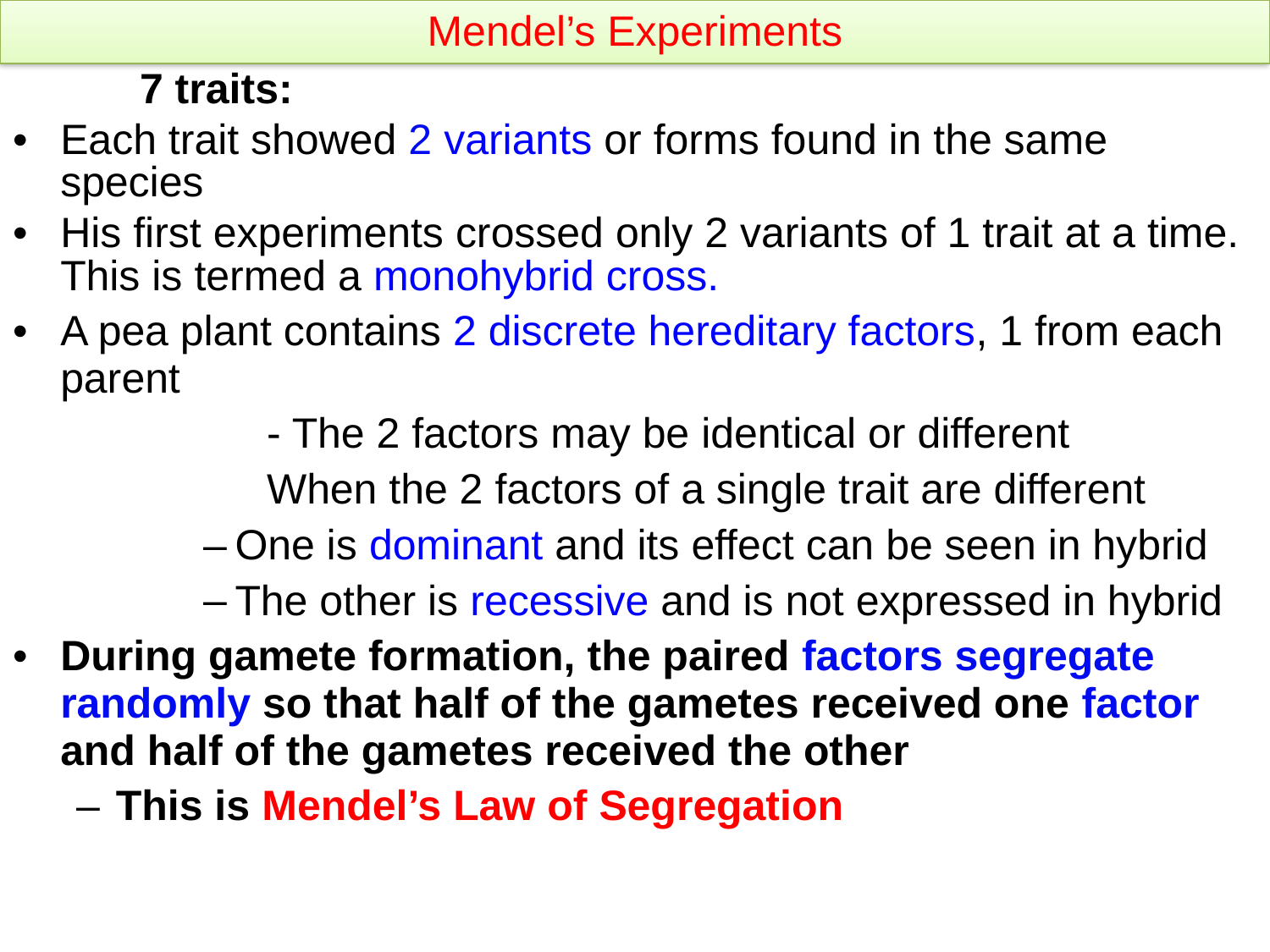

# Mendel’s Experiments
	7 traits:
Each trait showed 2 variants or forms found in the same species
His first experiments crossed only 2 variants of 1 trait at a time.  This is termed a monohybrid cross.
A pea plant contains 2 discrete hereditary factors, 1 from each parent
		- The 2 factors may be identical or different
		When the 2 factors of a single trait are different
One is dominant and its effect can be seen in hybrid
The other is recessive and is not expressed in hybrid
During gamete formation, the paired factors segregate randomly so that half of the gametes received one factor and half of the gametes received the other
This is Mendel’s Law of Segregation